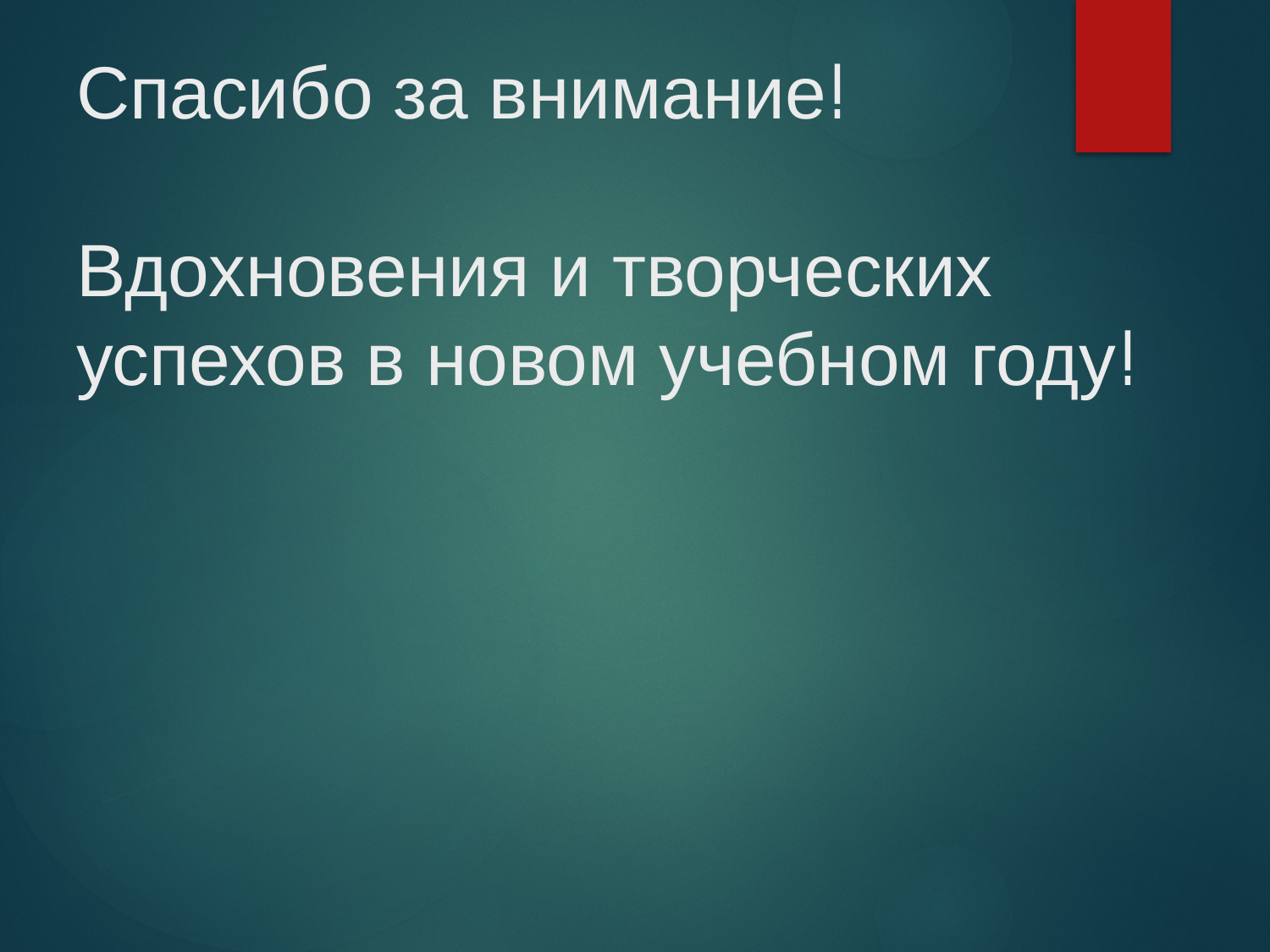

# Спасибо за внимание! Вдохновения и творческих успехов в новом учебном году!